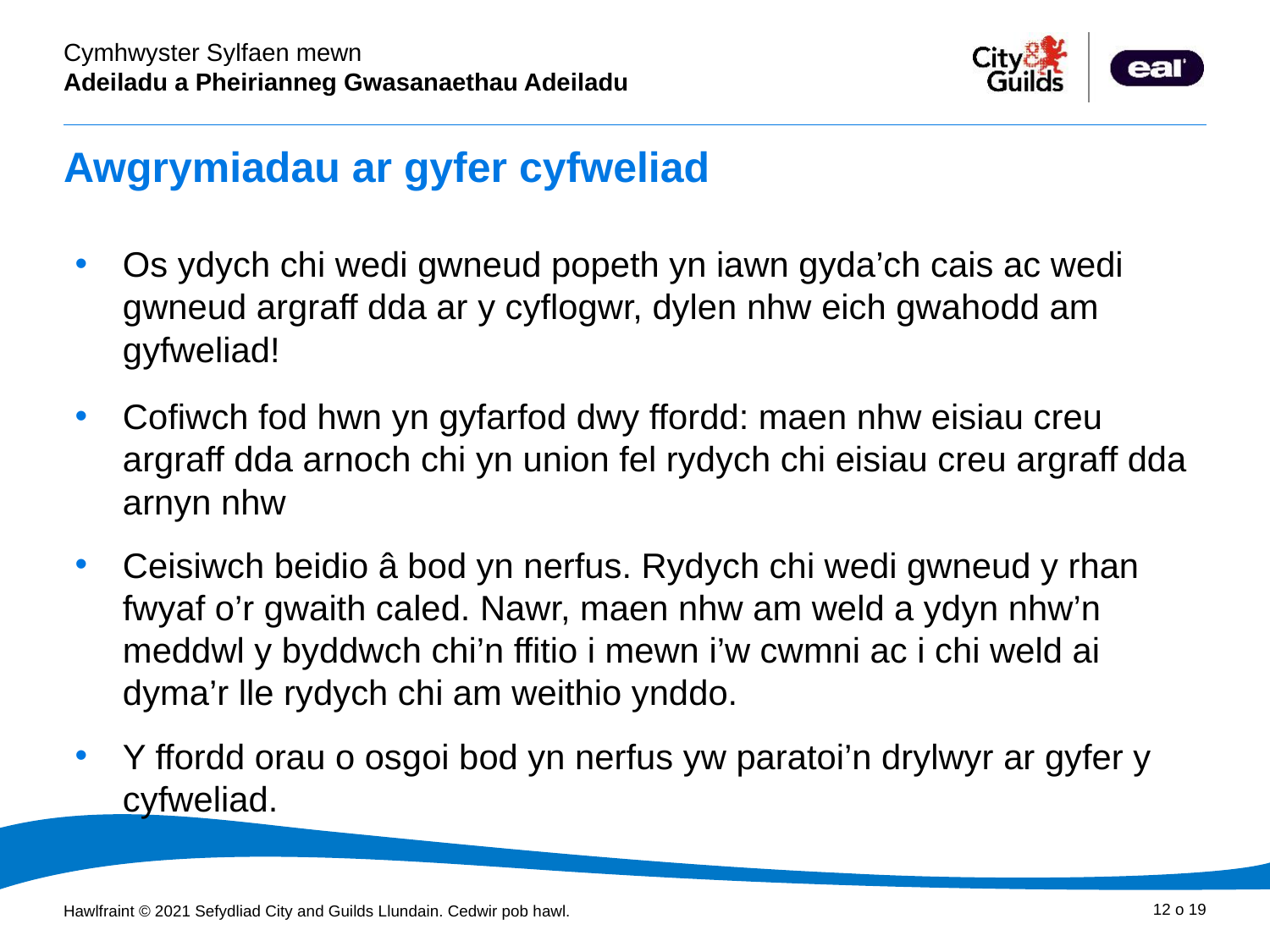

Awgrymiadau ar gyfer cyfweliad
Os ydych chi wedi gwneud popeth yn iawn gyda’ch cais ac wedi gwneud argraff dda ar y cyflogwr, dylen nhw eich gwahodd am gyfweliad!

Cofiwch fod hwn yn gyfarfod dwy ffordd: maen nhw eisiau creu argraff dda arnoch chi yn union fel rydych chi eisiau creu argraff dda arnyn nhw

Ceisiwch beidio â bod yn nerfus. Rydych chi wedi gwneud y rhan fwyaf o’r gwaith caled. Nawr, maen nhw am weld a ydyn nhw’n meddwl y byddwch chi’n ffitio i mewn i’w cwmni ac i chi weld ai dyma’r lle rydych chi am weithio ynddo.

Y ffordd orau o osgoi bod yn nerfus yw paratoi’n drylwyr ar gyfer y cyfweliad.